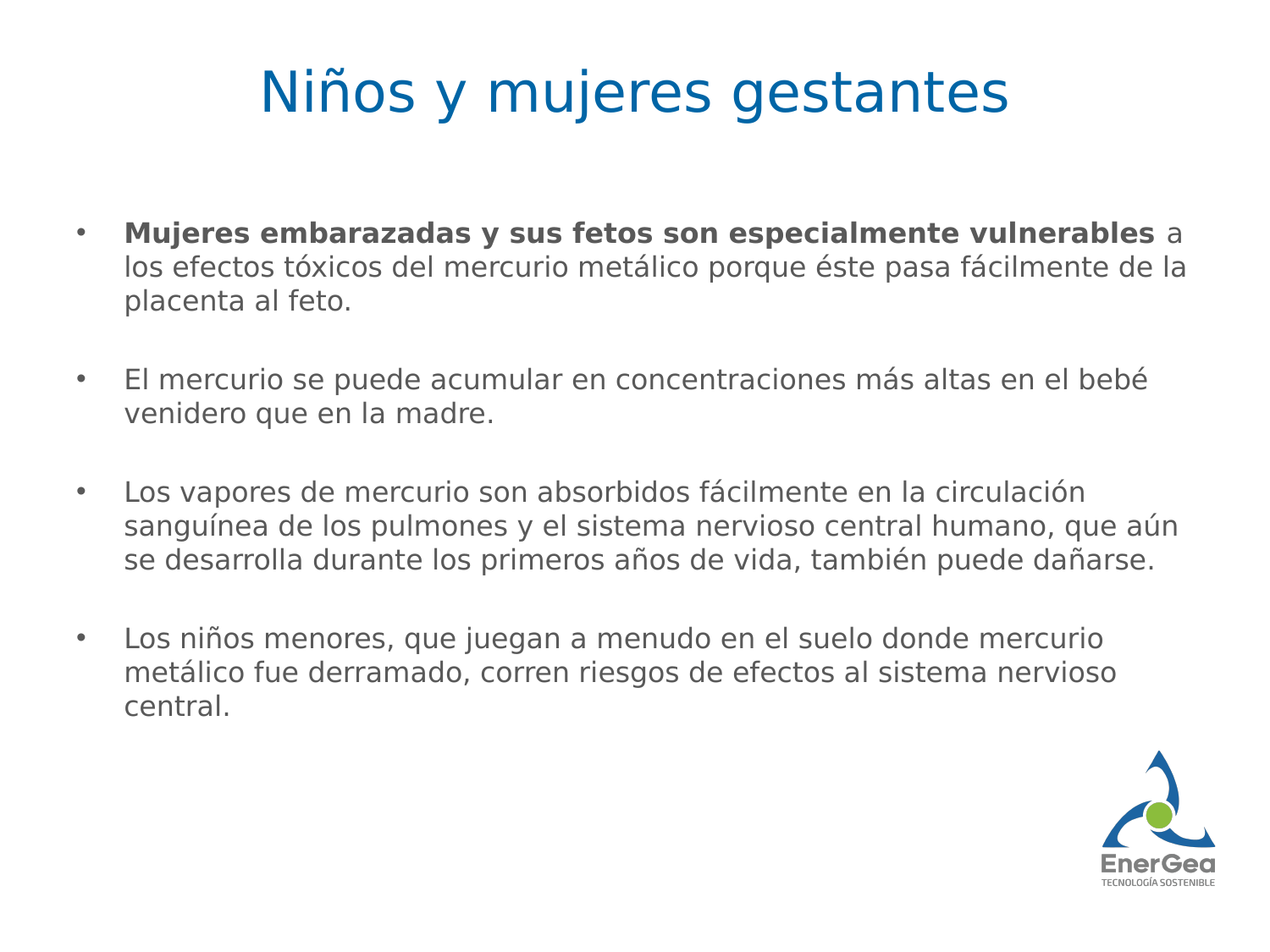

# Niños y mujeres gestantes

Mujeres embarazadas y sus fetos son especialmente vulnerables a los efectos tóxicos del mercurio metálico porque éste pasa fácilmente de la placenta al feto.

El mercurio se puede acumular en concentraciones más altas en el bebé venidero que en la madre.

Los vapores de mercurio son absorbidos fácilmente en la circulación sanguínea de los pulmones y el sistema nervioso central humano, que aún se desarrolla durante los primeros años de vida, también puede dañarse.

Los niños menores, que juegan a menudo en el suelo donde mercurio metálico fue derramado, corren riesgos de efectos al sistema nervioso central.